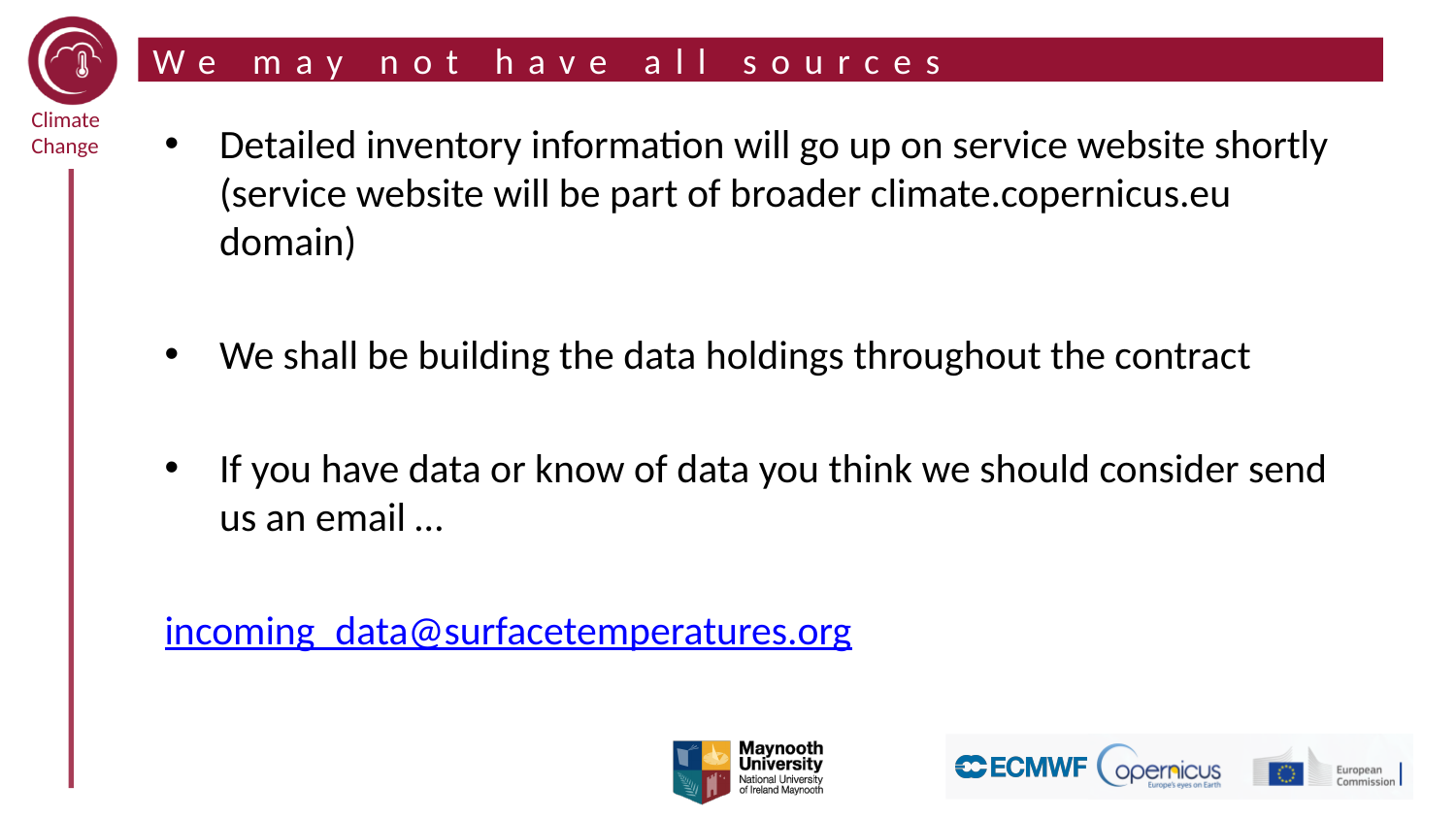

# We may not have all sources
Detailed inventory information will go up on service website shortly (service website will be part of broader climate.copernicus.eu domain)

We shall be building the data holdings throughout the contract

If you have data or know of data you think we should consider send us an email …

incoming_data@surfacetemperatures.org